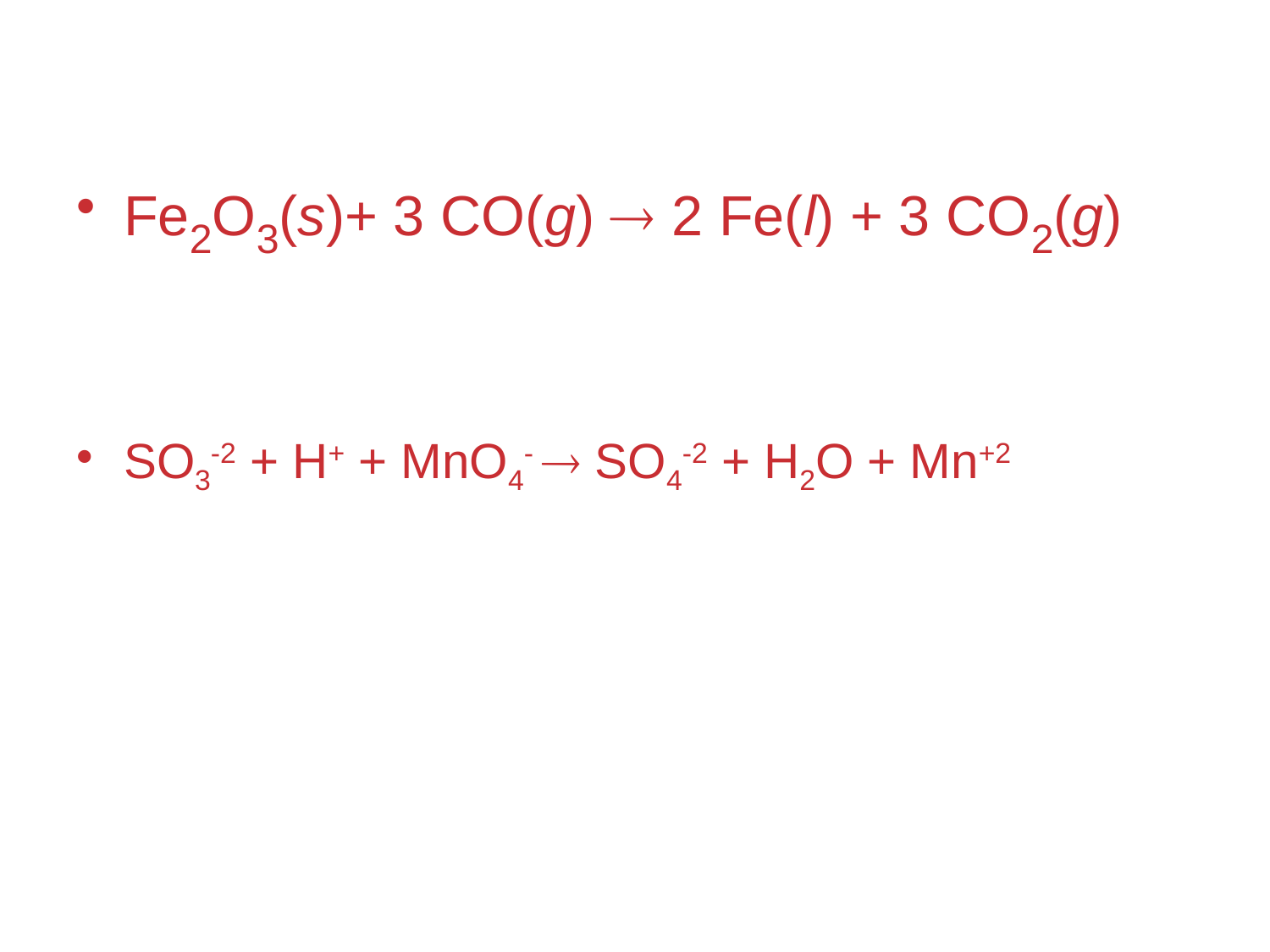

#
Fe2O3(s)+ 3 CO(g) → 2 Fe(l) + 3 CO2(g)

SO3-2 + H+ + MnO4- → SO4-2 + H2O + Mn+2